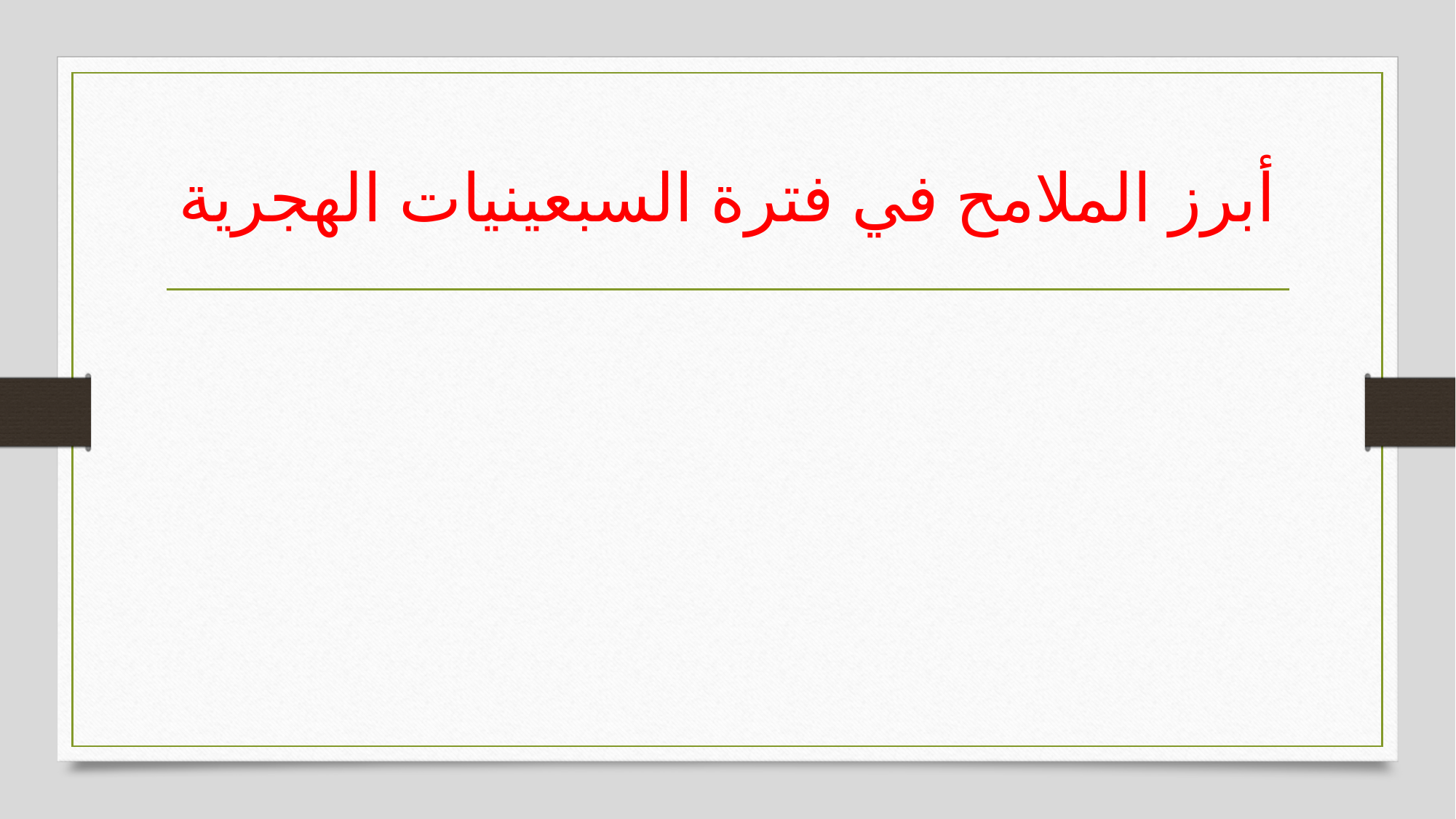

# أبرز الملامح في فترة السبعينيات الهجرية